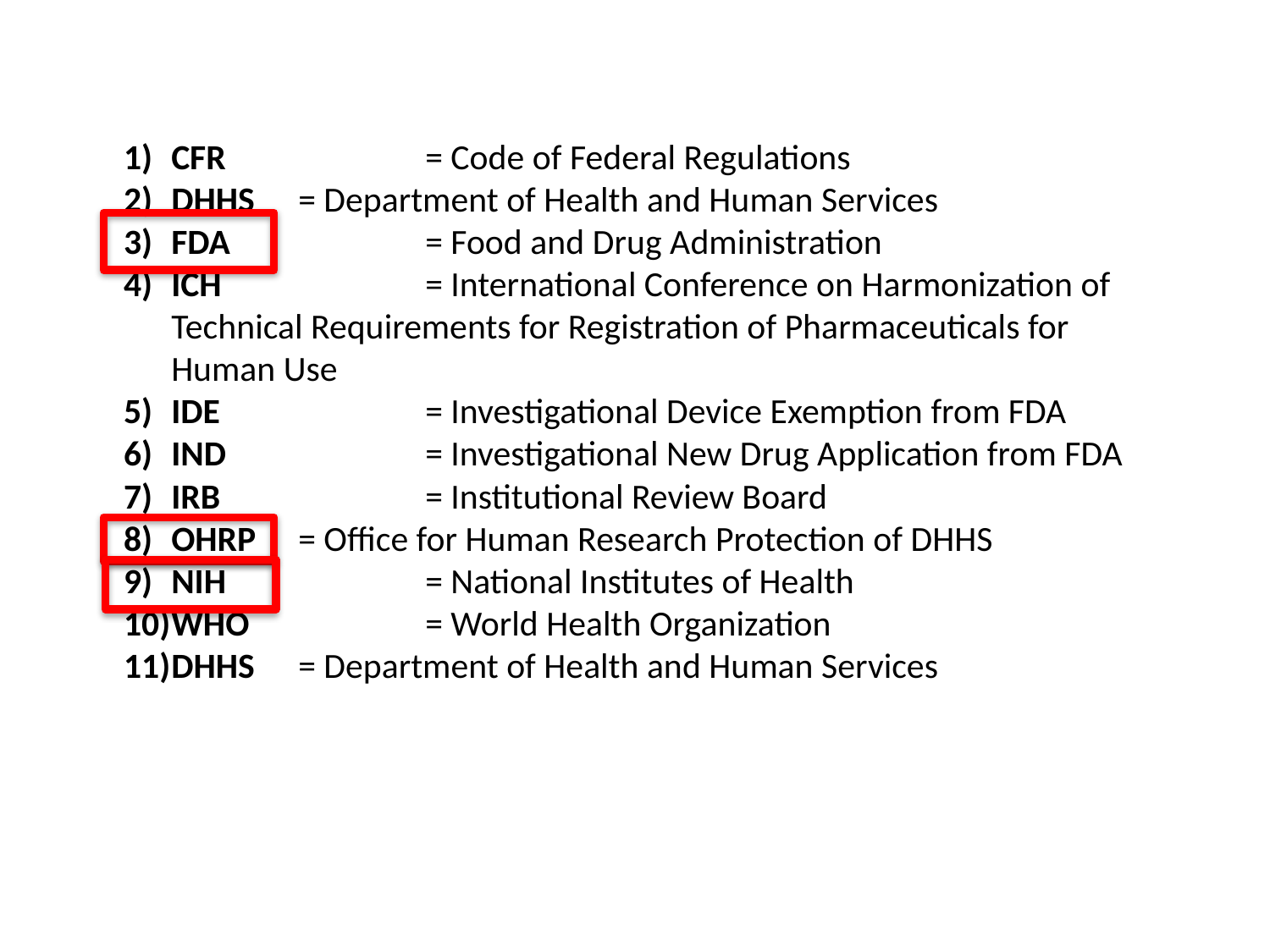

CFR 		= Code of Federal Regulations
DHHS 	= Department of Health and Human Services
FDA 		= Food and Drug Administration
ICH 		= International Conference on Harmonization of Technical Requirements for Registration of Pharmaceuticals for Human Use
IDE 		= Investigational Device Exemption from FDA
IND 		= Investigational New Drug Application from FDA
IRB 		= Institutional Review Board
OHRP	= Office for Human Research Protection of DHHS
NIH 		= National Institutes of Health
WHO		= World Health Organization
DHHS	= Department of Health and Human Services